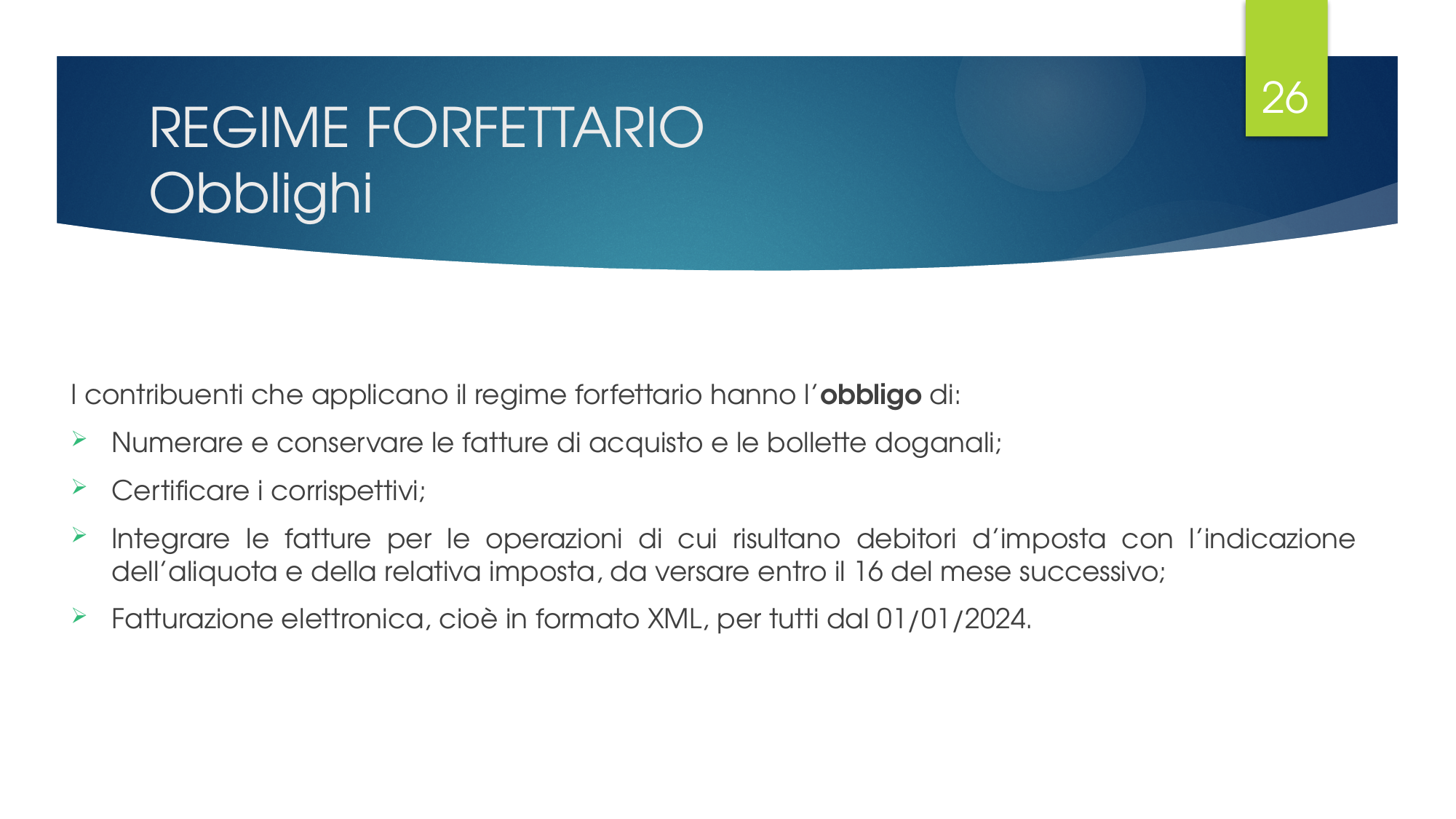

26
# REGIME FORFETTARIO Obblighi
I contribuenti che applicano il regime forfettario hanno l’obbligo di:
Numerare e conservare le fatture di acquisto e le bollette doganali;
Certificare i corrispettivi;
Integrare le fatture per le operazioni di cui risultano debitori d’imposta con l’indicazione dell’aliquota e della relativa imposta, da versare entro il 16 del mese successivo;
Fatturazione elettronica, cioè in formato XML, per tutti dal 01/01/2024.